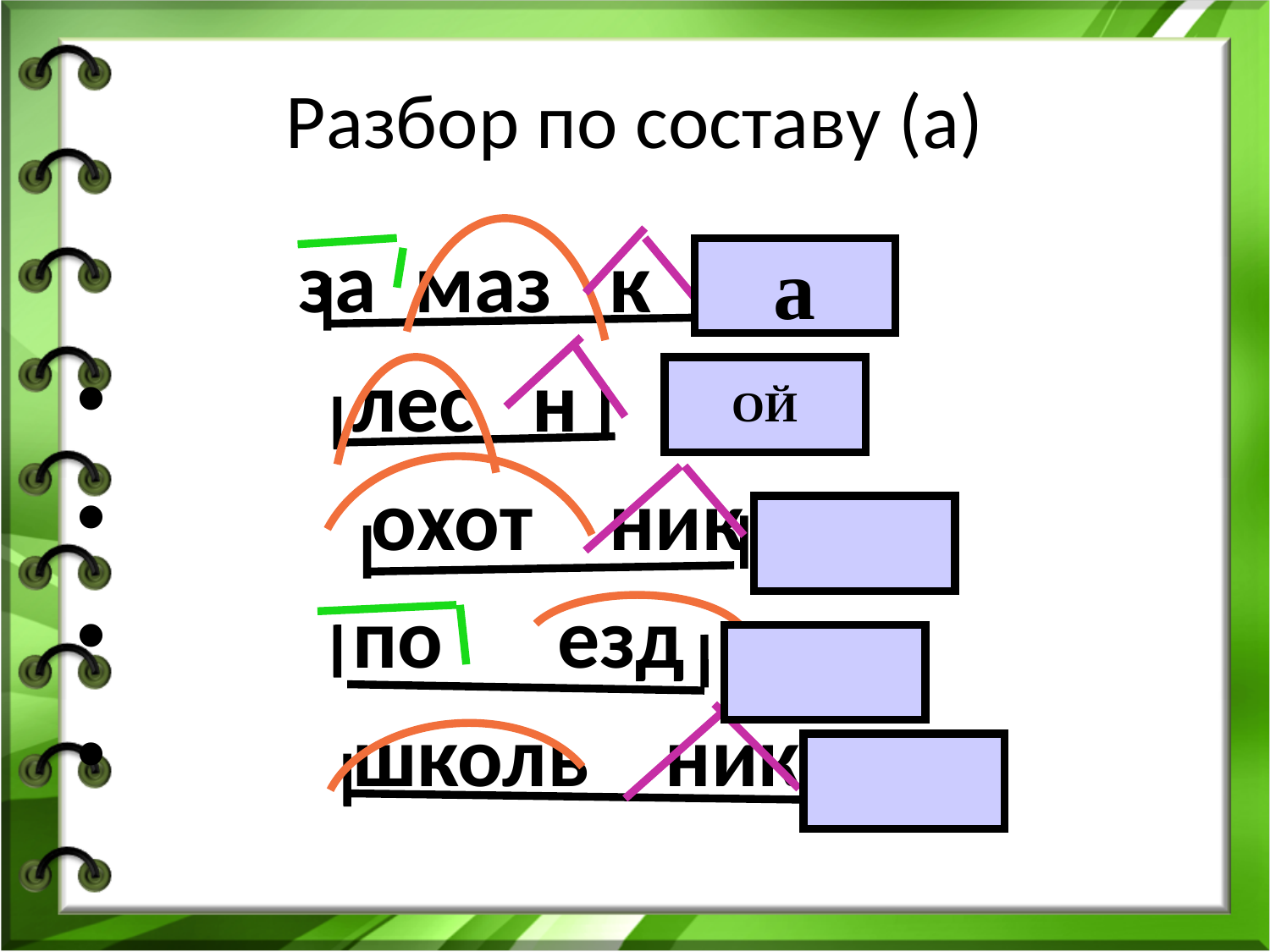

# Разбор по составу (а)

                 за  маз   к   а
            лес   н     ой
             охот    ник
            по      езд
            школь    ник

а

ОЙ